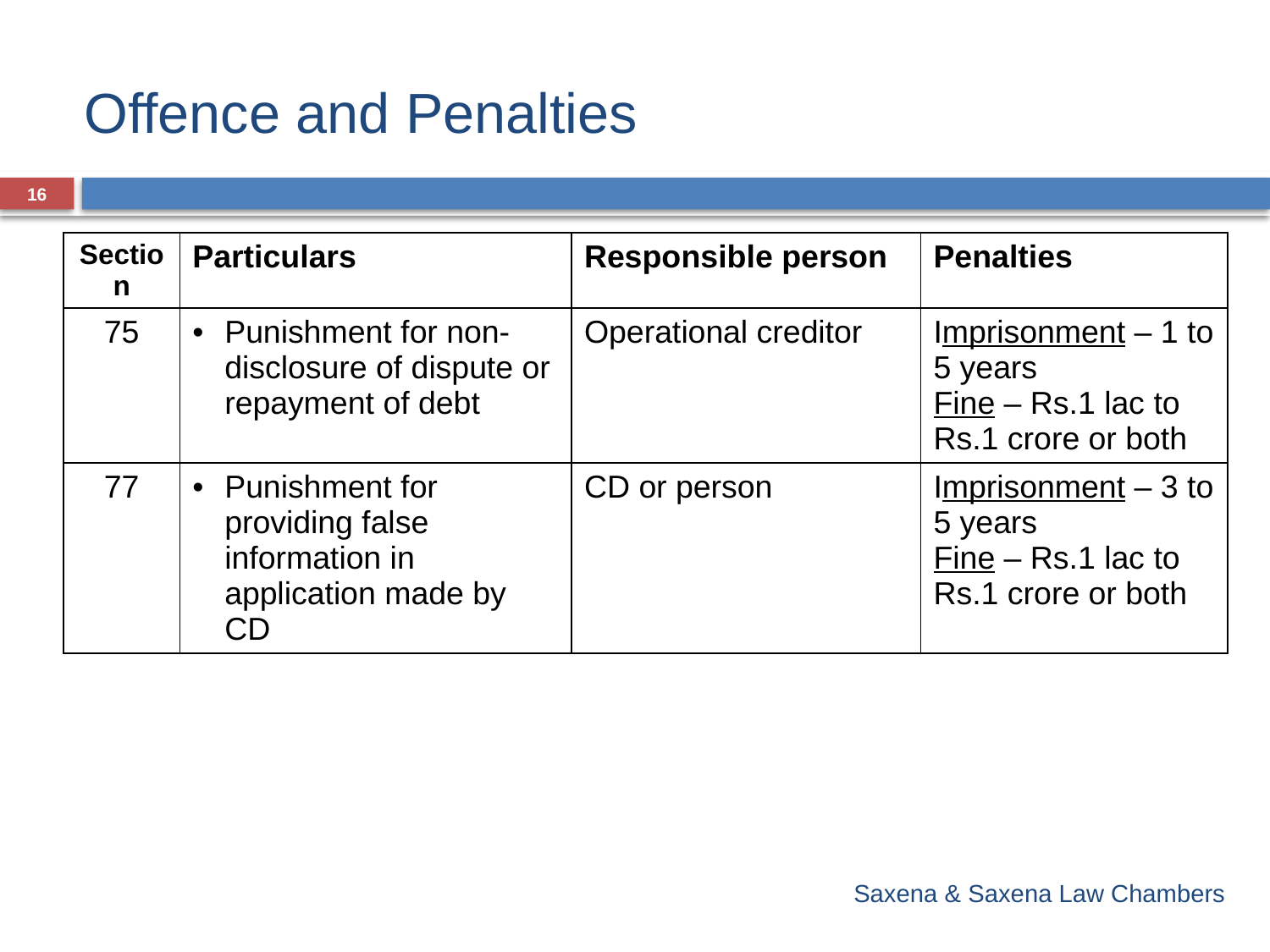

# Offence and Penalties
16

| Section | Particulars | Responsible person | Penalties |
| --- | --- | --- | --- |
| 75 | Punishment for non-disclosure of dispute or repayment of debt | Operational creditor | Imprisonment – 1 to 5 years Fine – Rs.1 lac to Rs.1 crore or both |
| 77 | Punishment for providing false information in application made by CD | CD or person | Imprisonment – 3 to 5 years Fine – Rs.1 lac to Rs.1 crore or both |
Saxena & Saxena Law Chambers